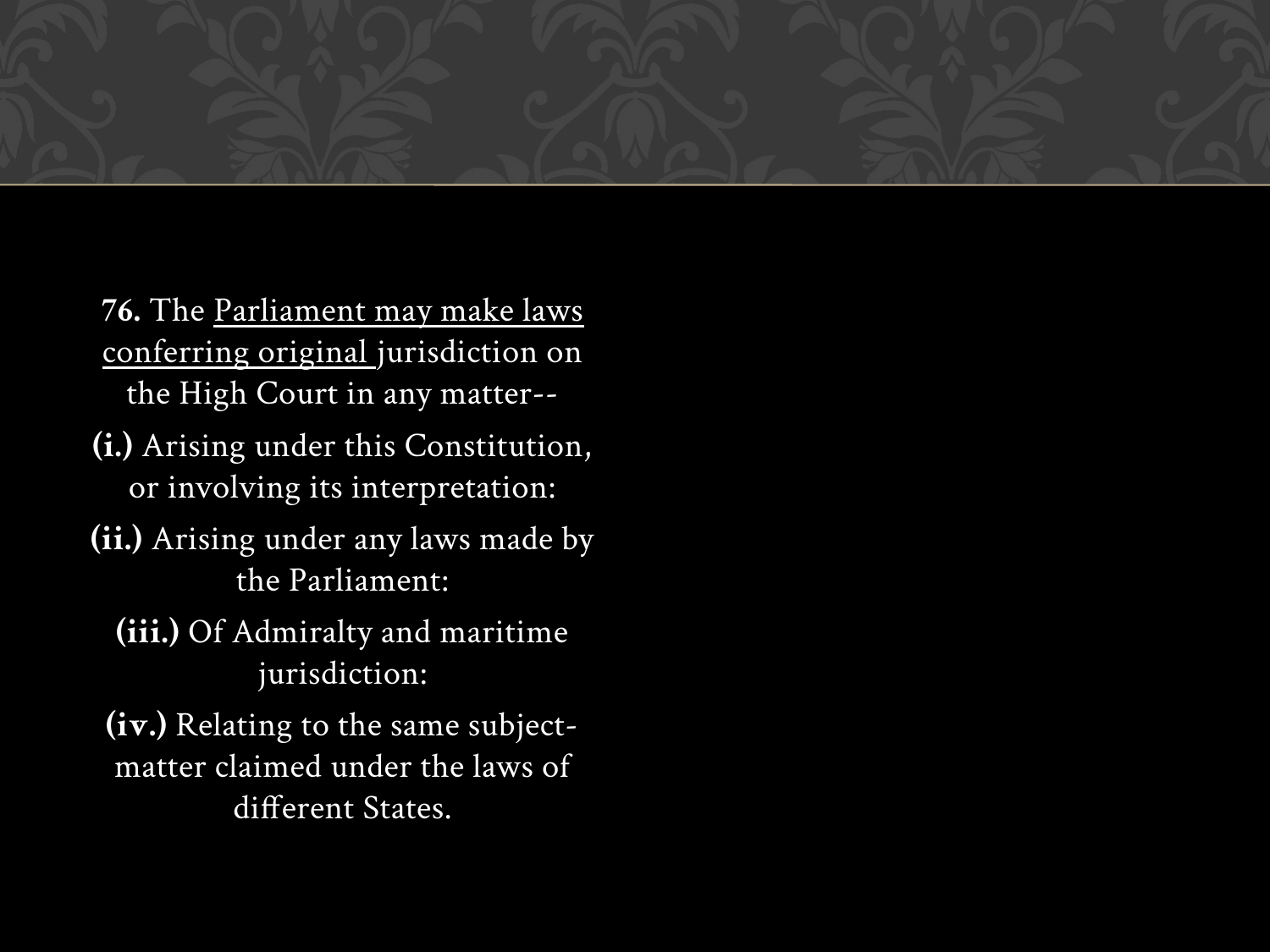

#
76. The Parliament may make laws conferring original jurisdiction on the High Court in any matter--
(i.) Arising under this Constitution, or involving its interpretation:
(ii.) Arising under any laws made by the Parliament:
(iii.) Of Admiralty and maritime jurisdiction:
(iv.) Relating to the same subject-matter claimed under the laws of different States.